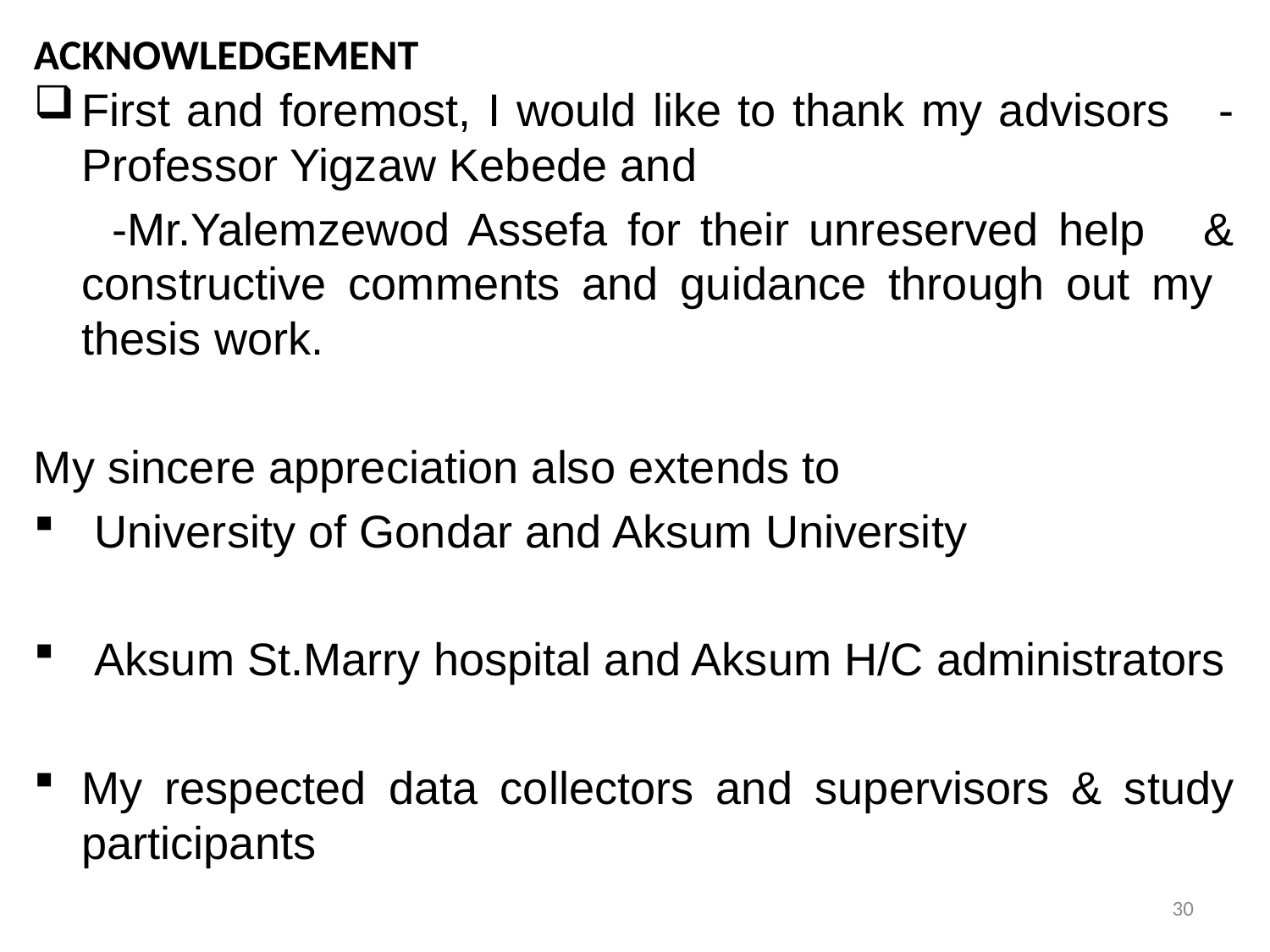

# ACKNOWLEDGEMENT
First and foremost, I would like to thank my advisors   - Professor Yigzaw Kebede and
    -Mr.Yalemzewod Assefa for their unreserved help   & constructive comments and guidance through out my  thesis work.

My sincere appreciation also extends to
 University of Gondar and Aksum University

 Aksum St.Marry hospital and Aksum H/C administrators

My respected data collectors and supervisors & study participants

30